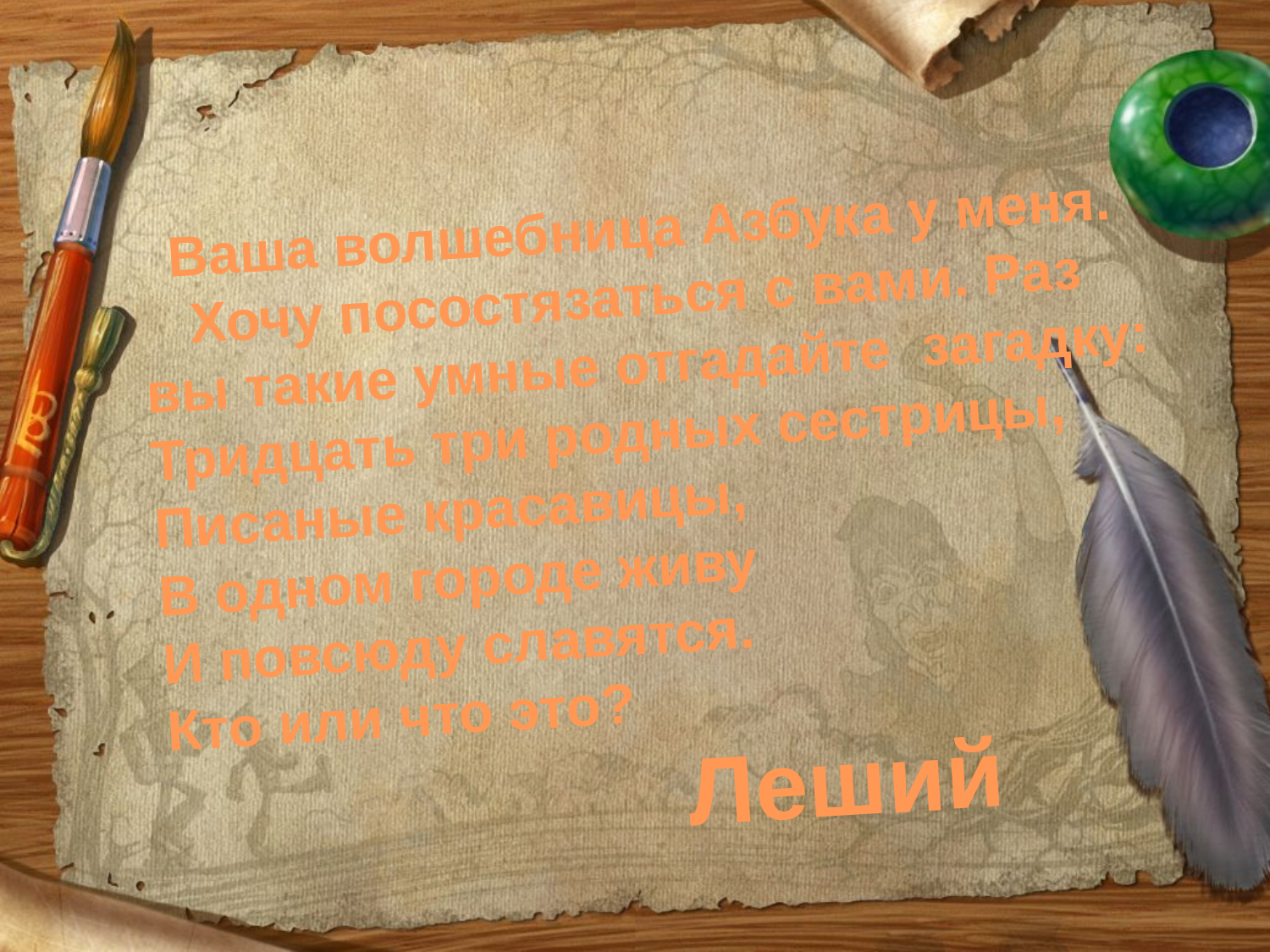

Ваша волшебница Азбука у меня.
Хочу посостязаться с вами. Раз
вы такие умные отгадайте  загадку:
Тридцать три родных сестрицы,
Писаные красавицы,
В одном городе живу
И повсюду славятся.
Кто или что это?
             Леший